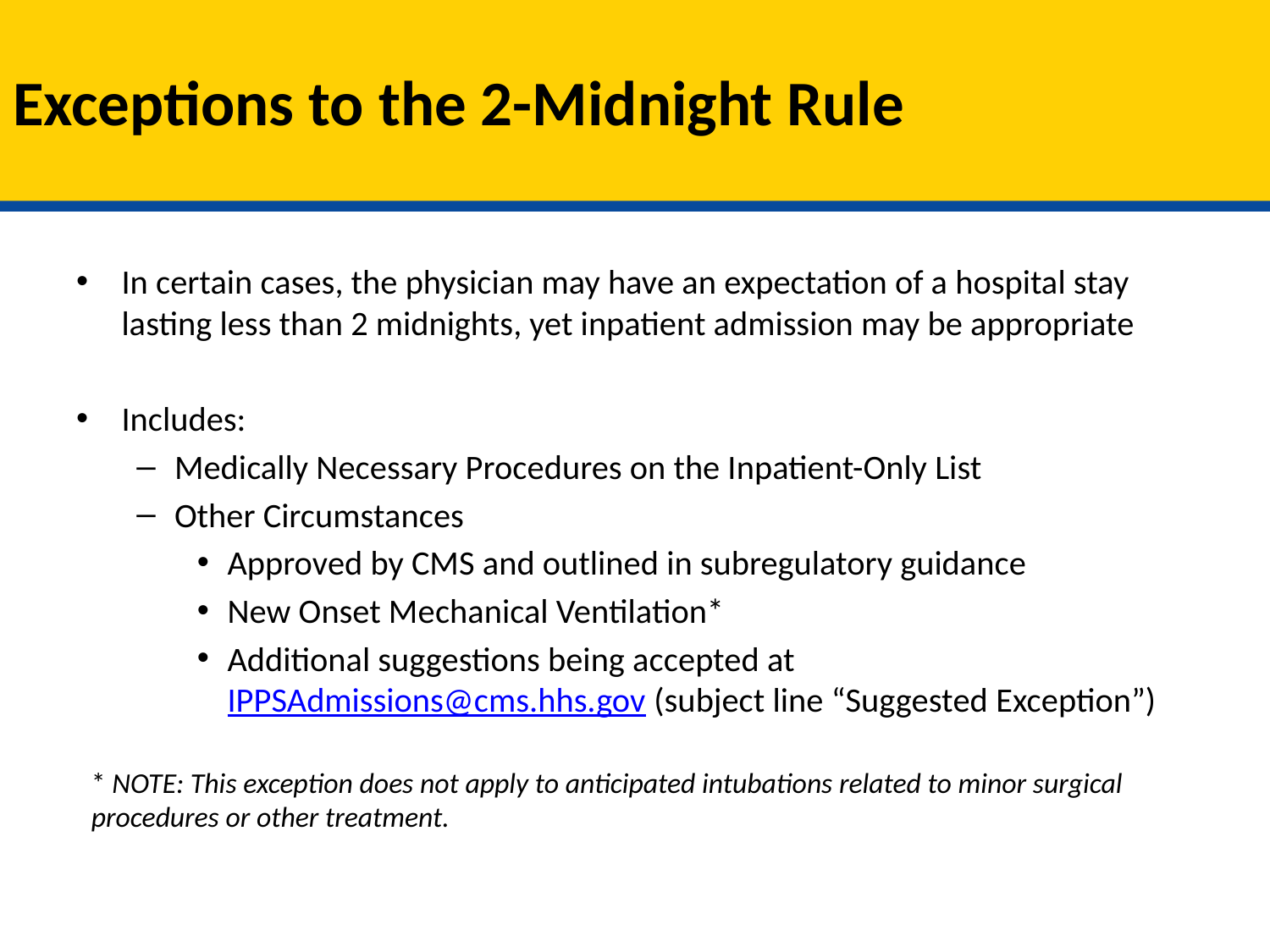

# Exceptions to the 2-Midnight Rule
In certain cases, the physician may have an expectation of a hospital stay lasting less than 2 midnights, yet inpatient admission may be appropriate

Includes:
Medically Necessary Procedures on the Inpatient-Only List
Other Circumstances
Approved by CMS and outlined in subregulatory guidance
New Onset Mechanical Ventilation*
Additional suggestions being accepted at IPPSAdmissions@cms.hhs.gov (subject line “Suggested Exception”)

* NOTE: This exception does not apply to anticipated intubations related to minor surgical procedures or other treatment.
7